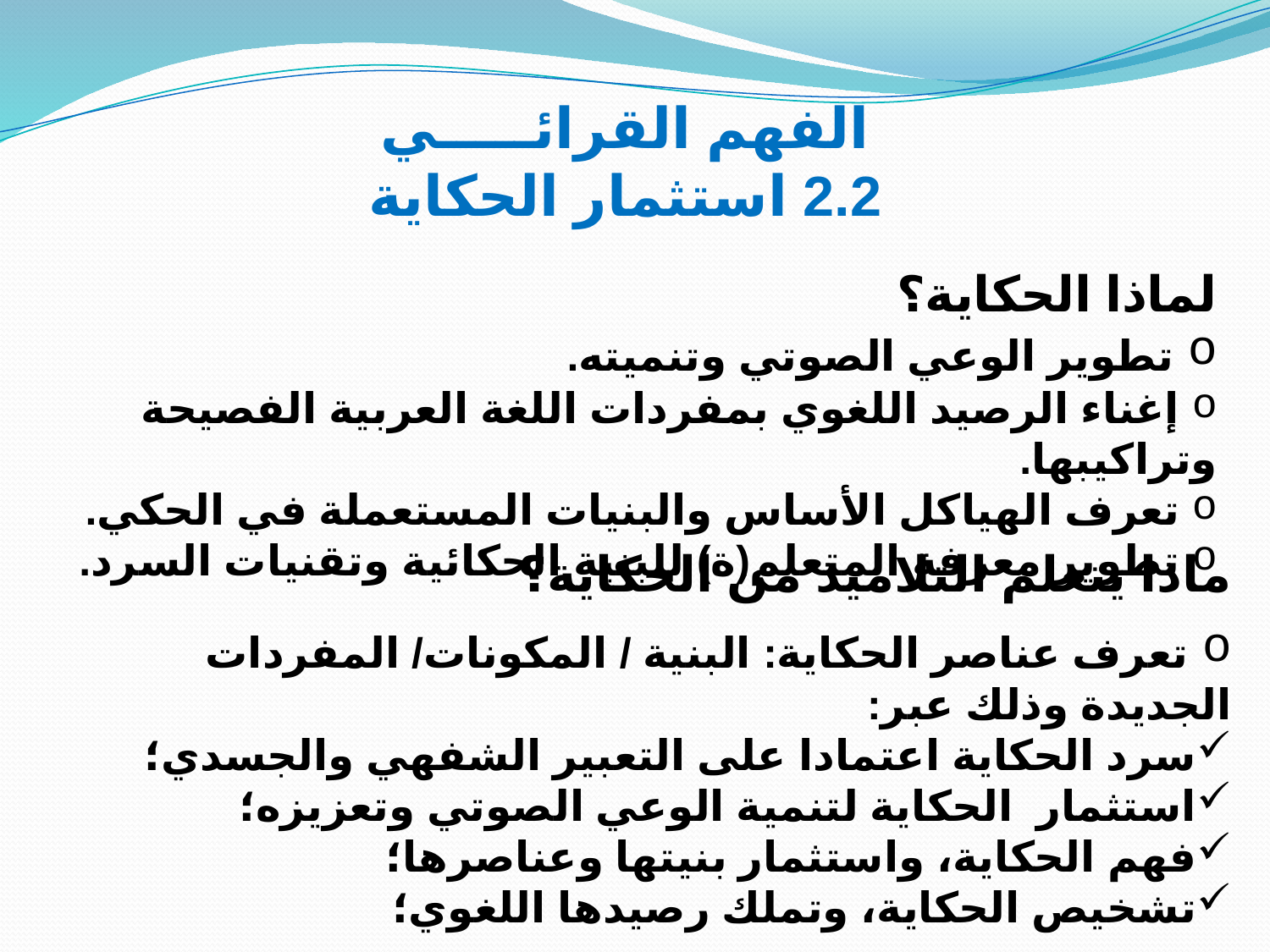

الفهم القرائـــــي
2.2 استثمار الحكاية

لماذا الحكاية؟
 تطوير الوعي الصوتي وتنميته.
 إغناء الرصيد اللغوي بمفردات اللغة العربية الفصيحة وتراكيبها.
 تعرف الهياكل الأساس والبنيات المستعملة في الحكي.
 تطوير معرفة المتعلم(ة) للبنية الحكائية وتقنيات السرد.

ماذا يتعلم التلاميذ من الحكاية؟

 تعرف عناصر الحكاية: البنية / المكونات/ المفردات الجديدة وذلك عبر:
سرد الحكاية اعتمادا على التعبير الشفهي والجسدي؛
استثمار  الحكاية لتنمية الوعي الصوتي وتعزيزه؛
فهم الحكاية، واستثمار بنيتها وعناصرها؛
تشخيص الحكاية، وتملك رصيدها اللغوي؛